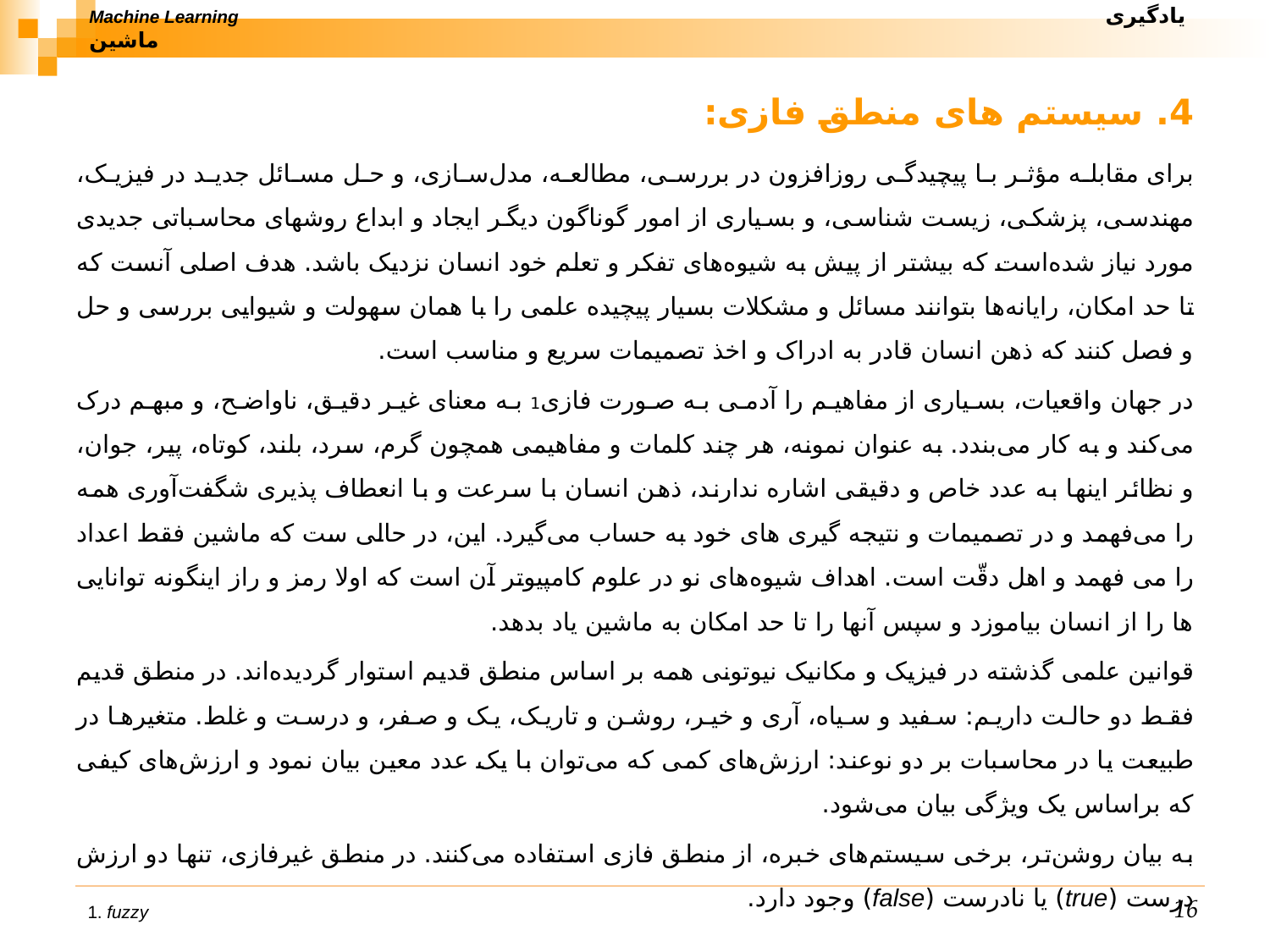

Machine Learning					             		یادگیری ماشین
4. سیستم های منطق فازی:
برای مقابله مؤثر با پیچیدگی روزافزون در بررسی، مطالعه، مدل‌سازی، و حل مسائل جدید در فیزیک، مهندسی، پزشکی، زیست شناسی، و بسیاری از امور گوناگون دیگر ایجاد و ابداع روشهای محاسباتی جدیدی مورد نیاز شده‌است که بیشتر از پیش به شیوه‌های تفکر و تعلم خود انسان نزدیک باشد. هدف اصلی آنست که تا حد امکان، رایانه‌ها بتوانند مسائل و مشکلات بسیار پیچیده علمی را با همان سهولت و شیوایی بررسی و حل و فصل کنند که ذهن انسان قادر به ادراک و اخذ تصمیمات سریع و مناسب است.
در جهان واقعیات، بسیاری از مفاهیم را آدمی به صورت فازی1 به معنای غیر دقیق، ناواضح، و مبهم درک می‌کند و به کار می‌بندد. به عنوان نمونه، هر چند کلمات و مفاهیمی همچون گرم، سرد، بلند، کوتاه، پیر، جوان، و نظائر اینها به عدد خاص و دقیقی اشاره ندارند، ذهن انسان با سرعت و با انعطاف پذیری شگفت‌آوری همه را می‌فهمد و در تصمیمات و نتیجه گیری های خود به حساب می‌گیرد. این، در حالی ست که ماشین فقط اعداد را می فهمد و اهل دقّت است. اهداف شیوه‌های نو در علوم کامپیوتر آن است که اولا رمز و راز اینگونه توانایی ها را از انسان بیاموزد و سپس آنها را تا حد امکان به ماشین یاد بدهد.
قوانین علمی گذشته در فیزیک و مکانیک نیوتونی همه بر اساس منطق قدیم استوار گردیده‌اند. در منطق قدیم فقط دو حالت داریم: سفید و سیاه، آری و خیر، روشن و تاریک، یک و صفر، و درست و غلط. متغیرها در طبیعت یا در محاسبات بر دو نوعند: ارزش‌های کمی که می‌توان با یک عدد معین بیان نمود و ارزش‌های کیفی که براساس یک ویژگی بیان می‌شود.
به بیان روشن‌تر، برخی سیستم‌های خبره، از منطق فازی استفاده می‌کنند. در منطق غیرفازی، تنها دو ارزش درست (true) یا نادرست (false) وجود دارد.
16
1. fuzzy